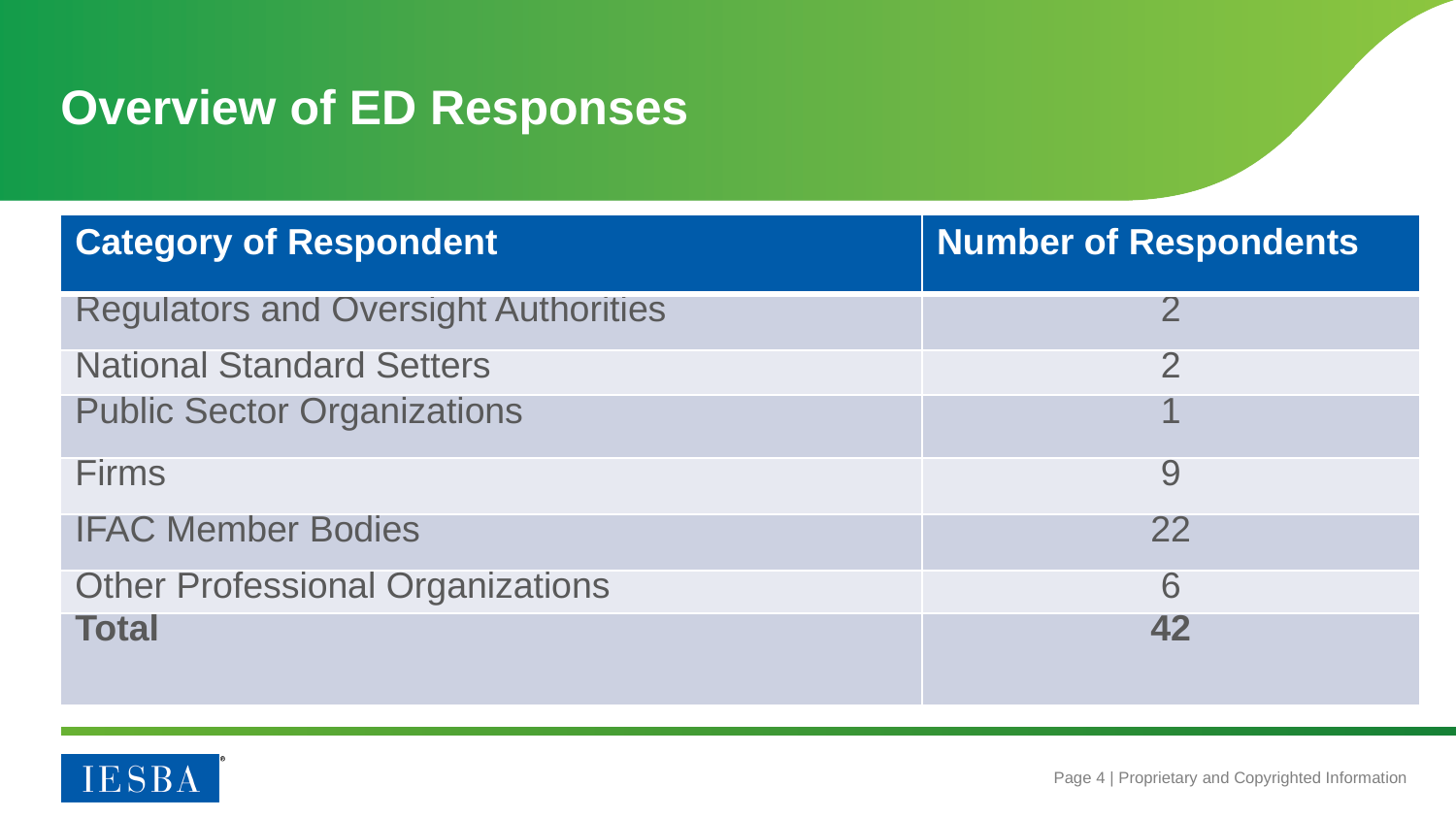

# Overview of ED Responses

| Category of Respondent | Number of Respondents |
| --- | --- |
| Regulators and Oversight Authorities | 2 |
| National Standard Setters | 2 |
| Public Sector Organizations | 1 |
| Firms | 9 |
| IFAC Member Bodies | 22 |
| Other Professional Organizations | 6 |
| Total | 42 |